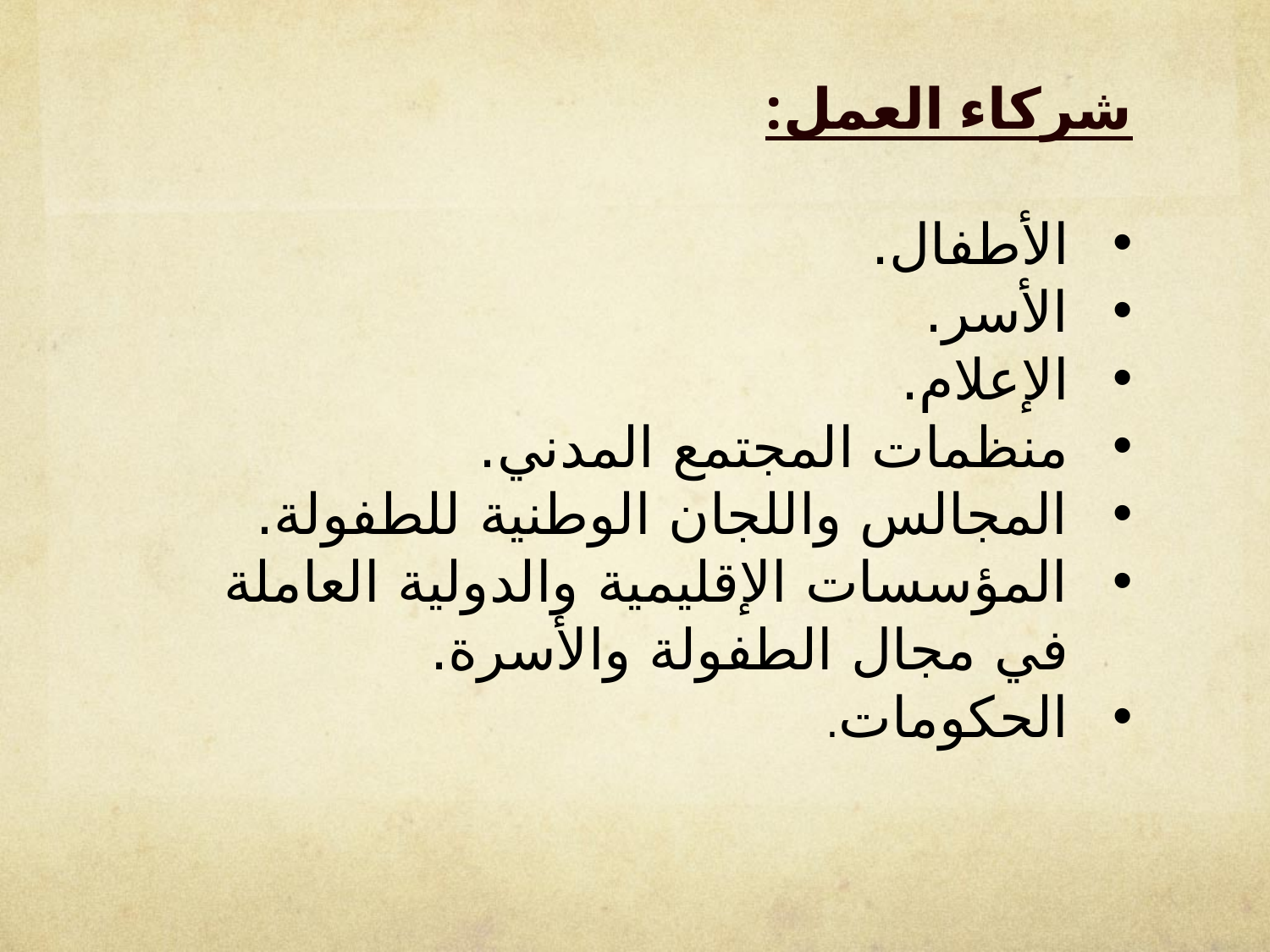

شركاء العمل:

الأطفال.
الأسر.
الإعلام.
منظمات المجتمع المدني.
المجالس واللجان الوطنية للطفولة.
المؤسسات الإقليمية والدولية العاملة في مجال الطفولة والأسرة.
الحكومات.